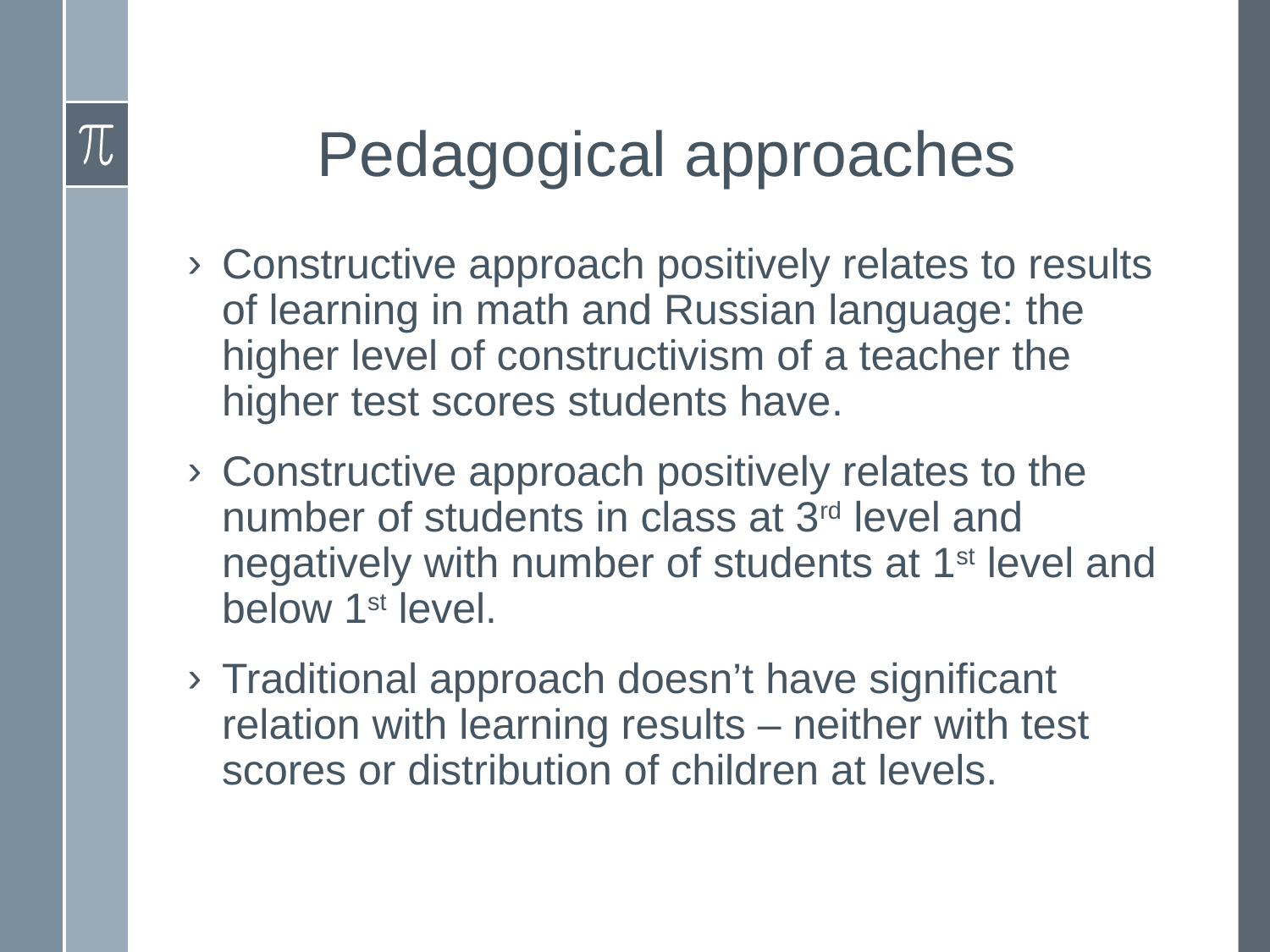

# Pedagogical approaches
Constructive approach positively relates to results of learning in math and Russian language: the higher level of constructivism of a teacher the higher test scores students have.
Constructive approach positively relates to the number of students in class at 3rd level and negatively with number of students at 1st level and below 1st level.
Traditional approach doesn’t have significant relation with learning results – neither with test scores or distribution of children at levels.